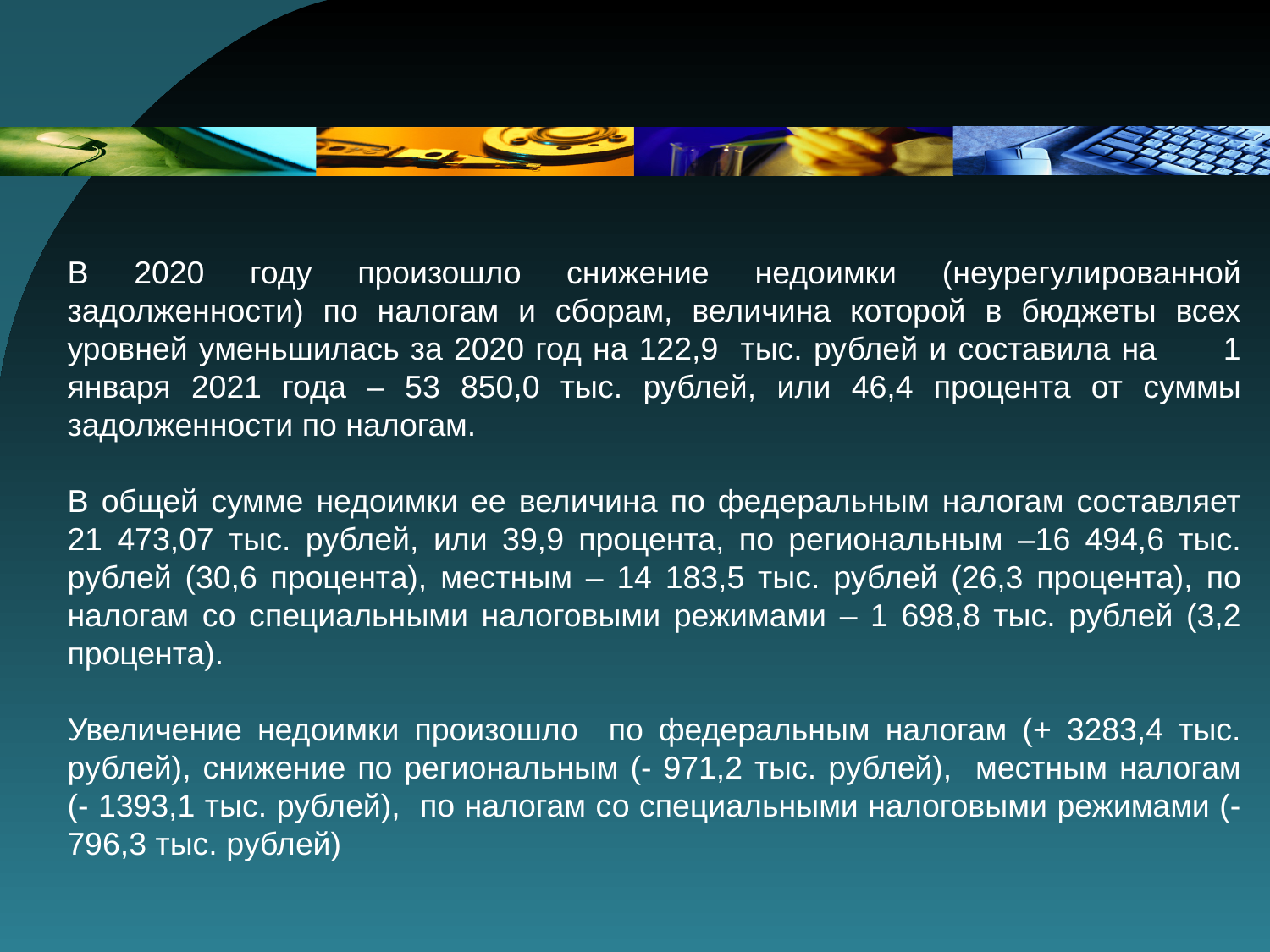

В 2020 году произошло снижение недоимки (неурегулированной задолженности) по налогам и сборам, величина которой в бюджеты всех уровней уменьшилась за 2020 год на 122,9  тыс. рублей и составила на      1 января 2021 года – 53 850,0 тыс. рублей, или 46,4 процента от суммы задолженности по налогам.

В общей сумме недоимки ее величина по федеральным налогам составляет 21 473,07 тыс. рублей, или 39,9 процента, по региональным –16 494,6 тыс. рублей (30,6 процента), местным – 14 183,5 тыс. рублей (26,3 процента), по налогам со специальными налоговыми режимами – 1 698,8 тыс. рублей (3,2 процента).

Увеличение недоимки произошло  по федеральным налогам (+ 3283,4 тыс. рублей), снижение по региональным (- 971,2 тыс. рублей),  местным налогам (- 1393,1 тыс. рублей),  по налогам со специальными налоговыми режимами (- 796,3 тыс. рублей)